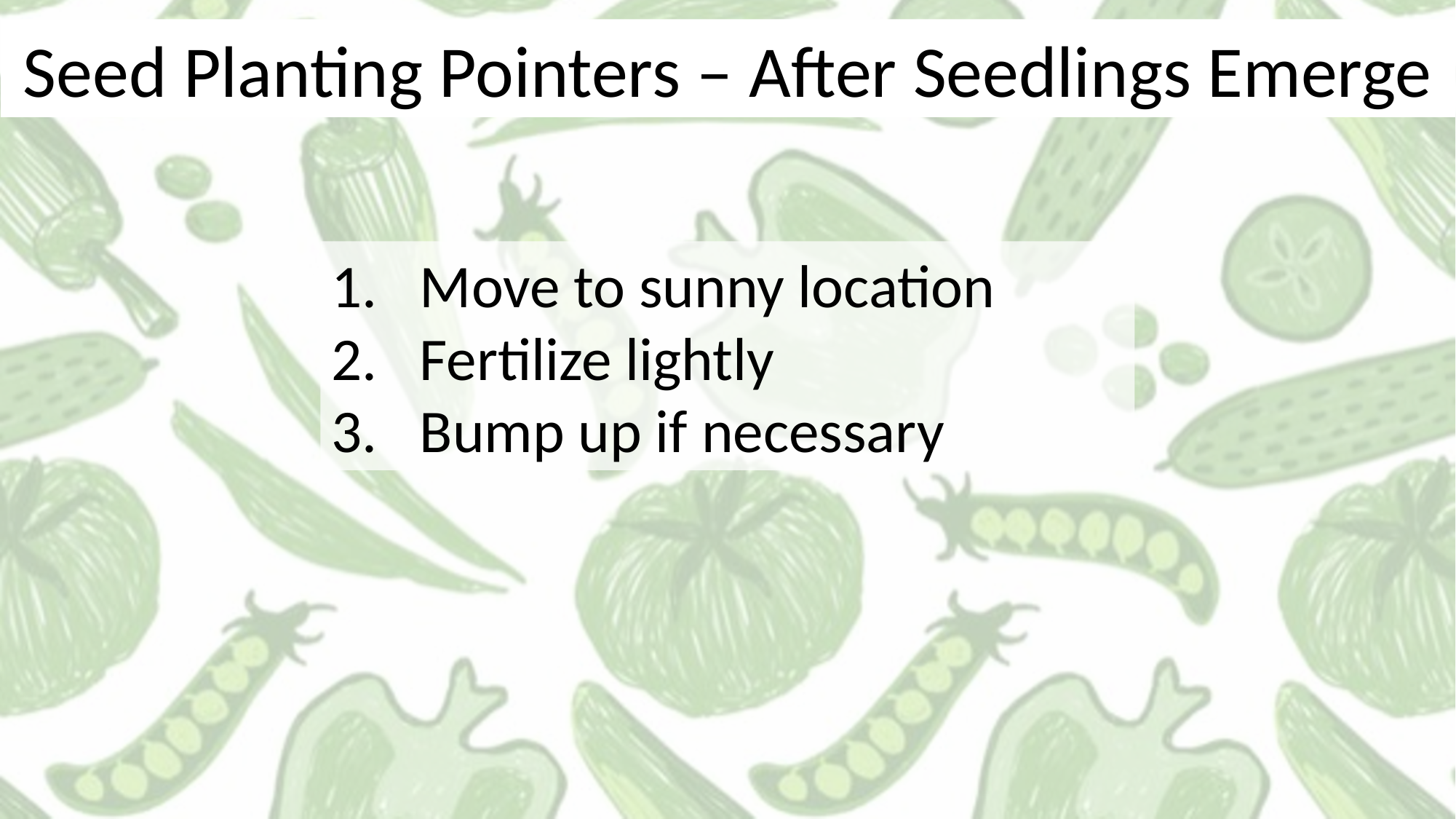

Seed Planting Pointers – After Seedlings Emerge
Move to sunny location
Fertilize lightly
Bump up if necessary